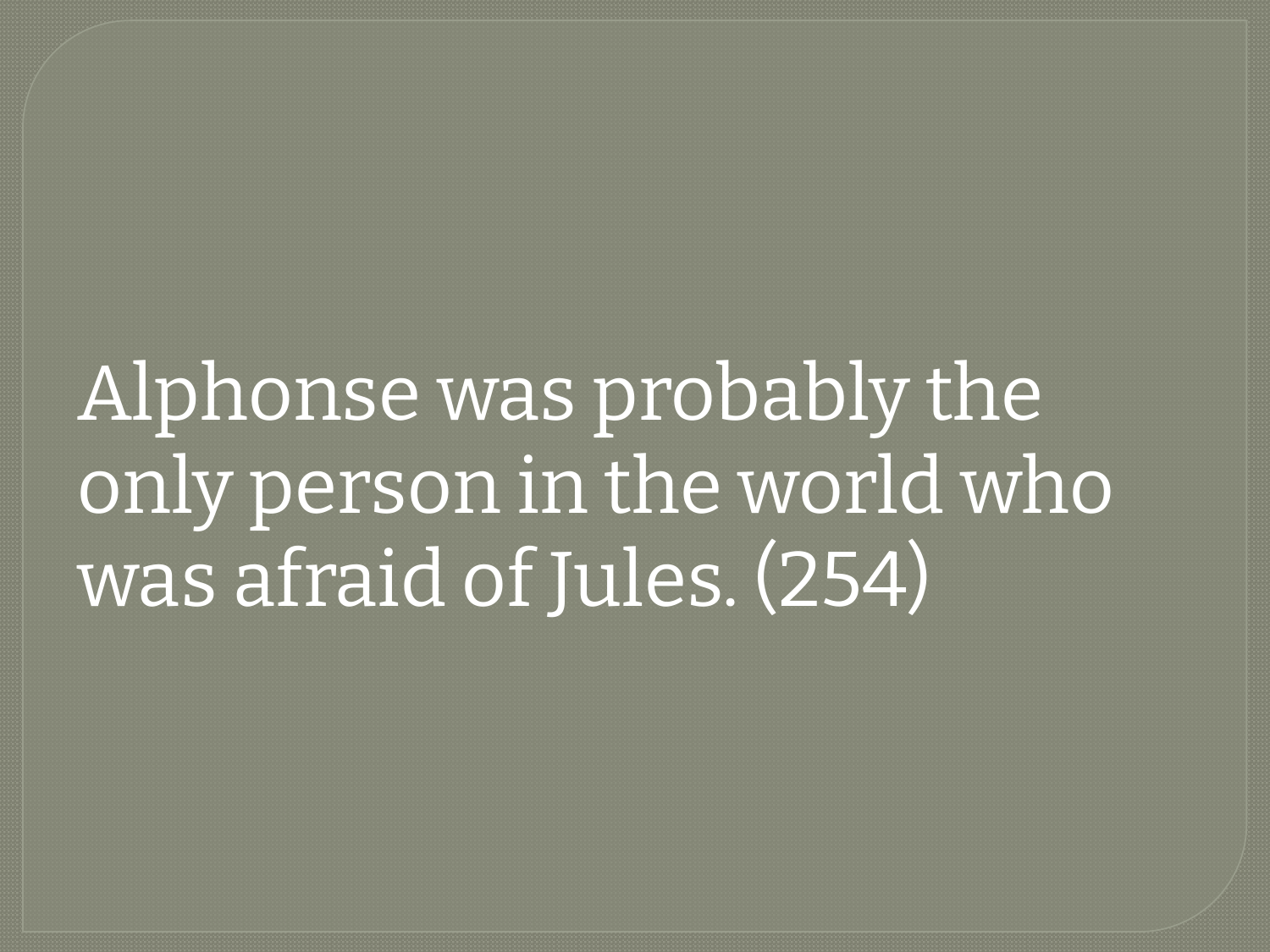

Alphonse was probably the only person in the world who was afraid of Jules. (254)